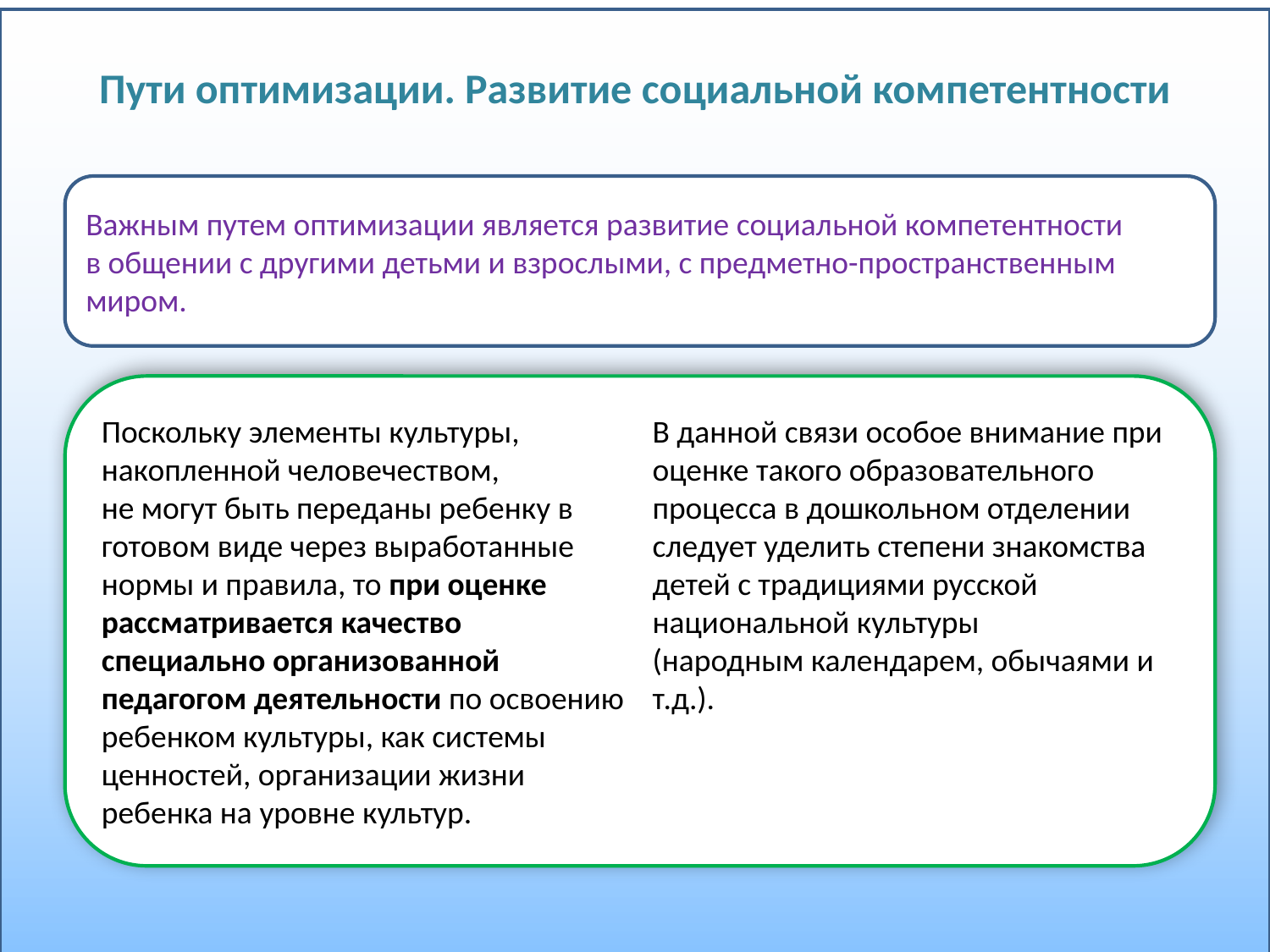

# Пути оптимизации. Развитие социальной компетентности
Важным путем оптимизации является развитие социальной компетентности
в общении с другими детьми и взрослыми, с предметно-пространственным миром.
Поскольку элементы культуры, накопленной человечеством,
не могут быть переданы ребенку в готовом виде через выработанные нормы и правила, то при оценке рассматривается качество специально организованной педагогом деятельности по освоению ребенком культуры, как системы ценностей, организации жизни ребенка на уровне культур.
В данной связи особое внимание при оценке такого образовательного процесса в дошкольном отделении следует уделить степени знакомства детей с традициями русской национальной культуры
(народным календарем, обычаями и т.д.).